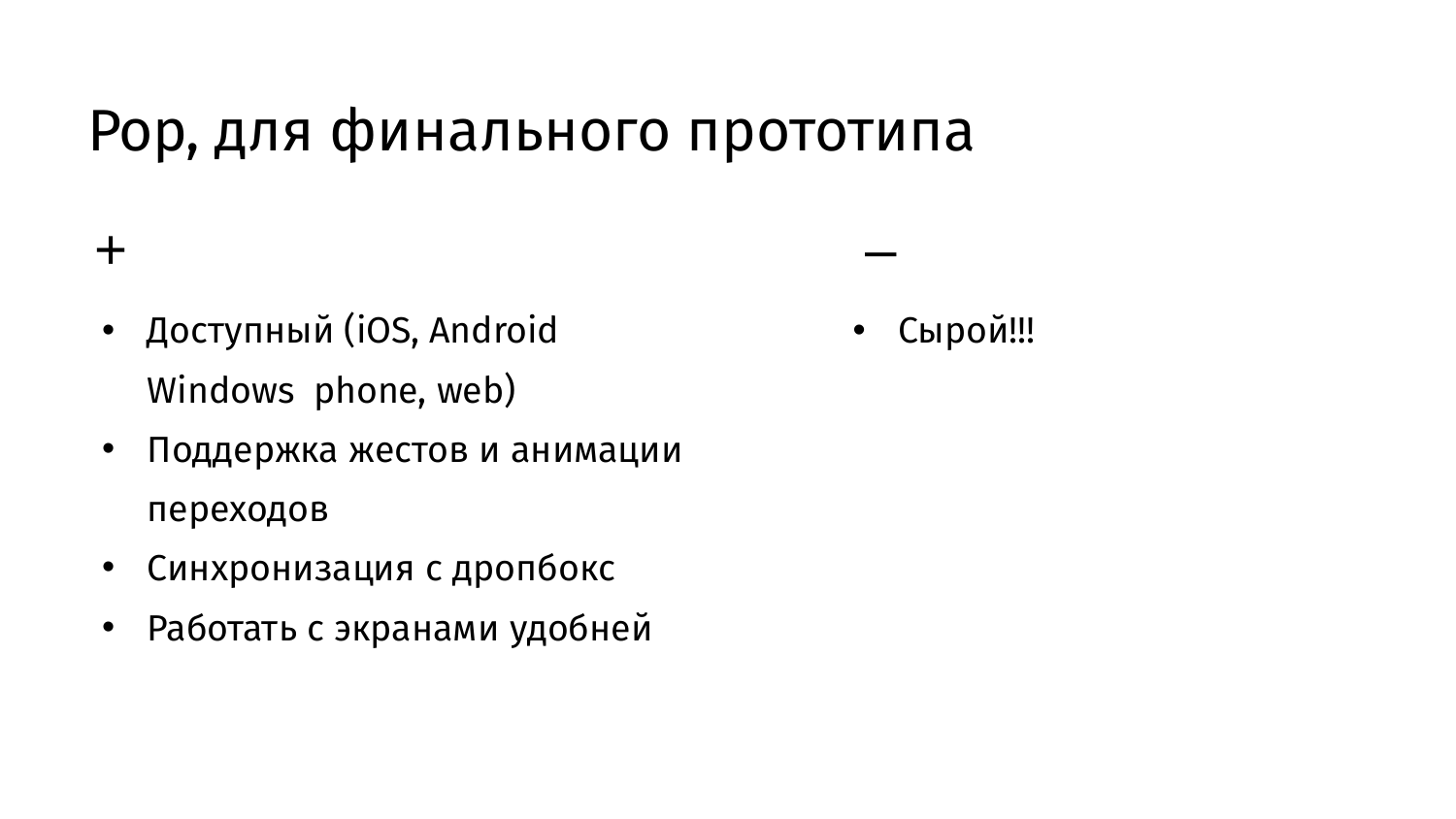

Pop, для финального прототипа
+
Доступный (iOS, Android Windows  phone, web)
Поддержка жестов и анимации  переходов
Синхронизация с дропбокс
Работать с экранами удобней
–
Сырой!!!